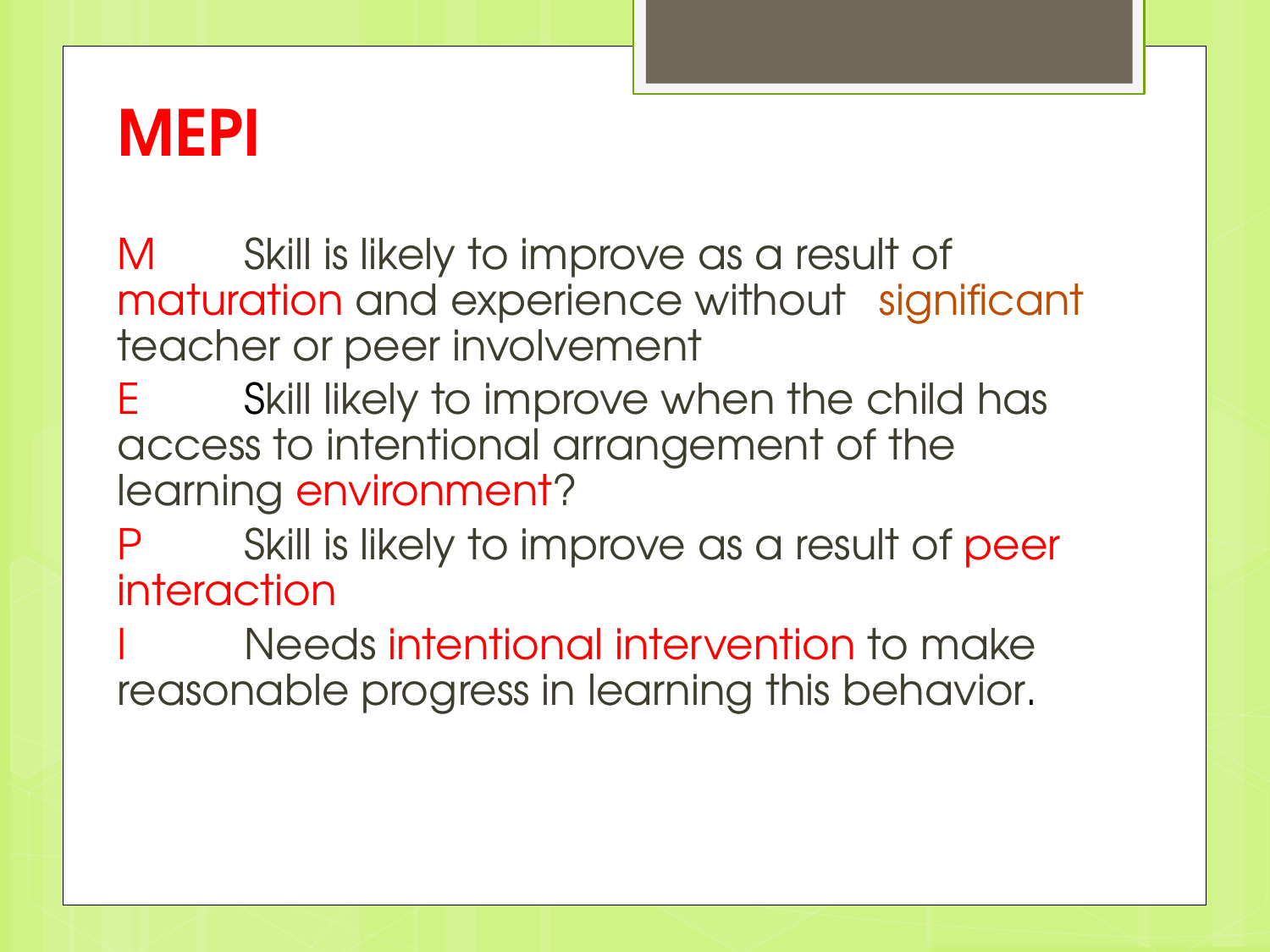

MEPI

M	Skill is likely to improve as a result of 	maturation and experience without 	significant teacher or peer involvement
E	Skill likely to improve when the child has 	access to intentional arrangement of the 	learning environment?
P	Skill is likely to improve as a result of peer 	interaction
I	Needs intentional intervention to make 	reasonable progress in learning this behavior.